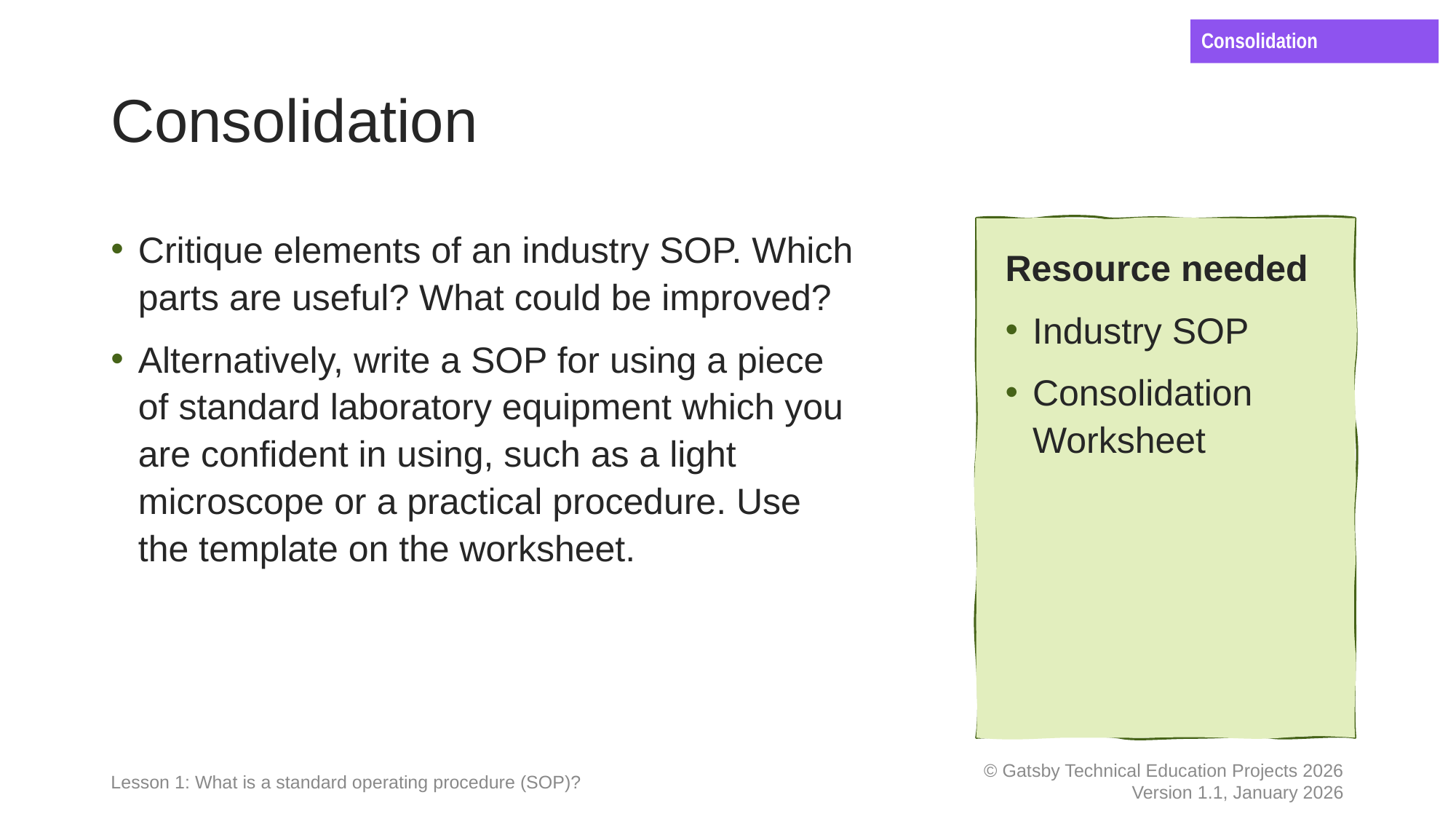

Consolidation
# Consolidation
Critique elements of an industry SOP. Which parts are useful? What could be improved?
Alternatively, write a SOP for using a piece of standard laboratory equipment which you are confident in using, such as a light microscope or a practical procedure. Use the template on the worksheet.

Resource needed
Industry SOP
Consolidation Worksheet

Lesson 1: What is a standard operating procedure (SOP)?